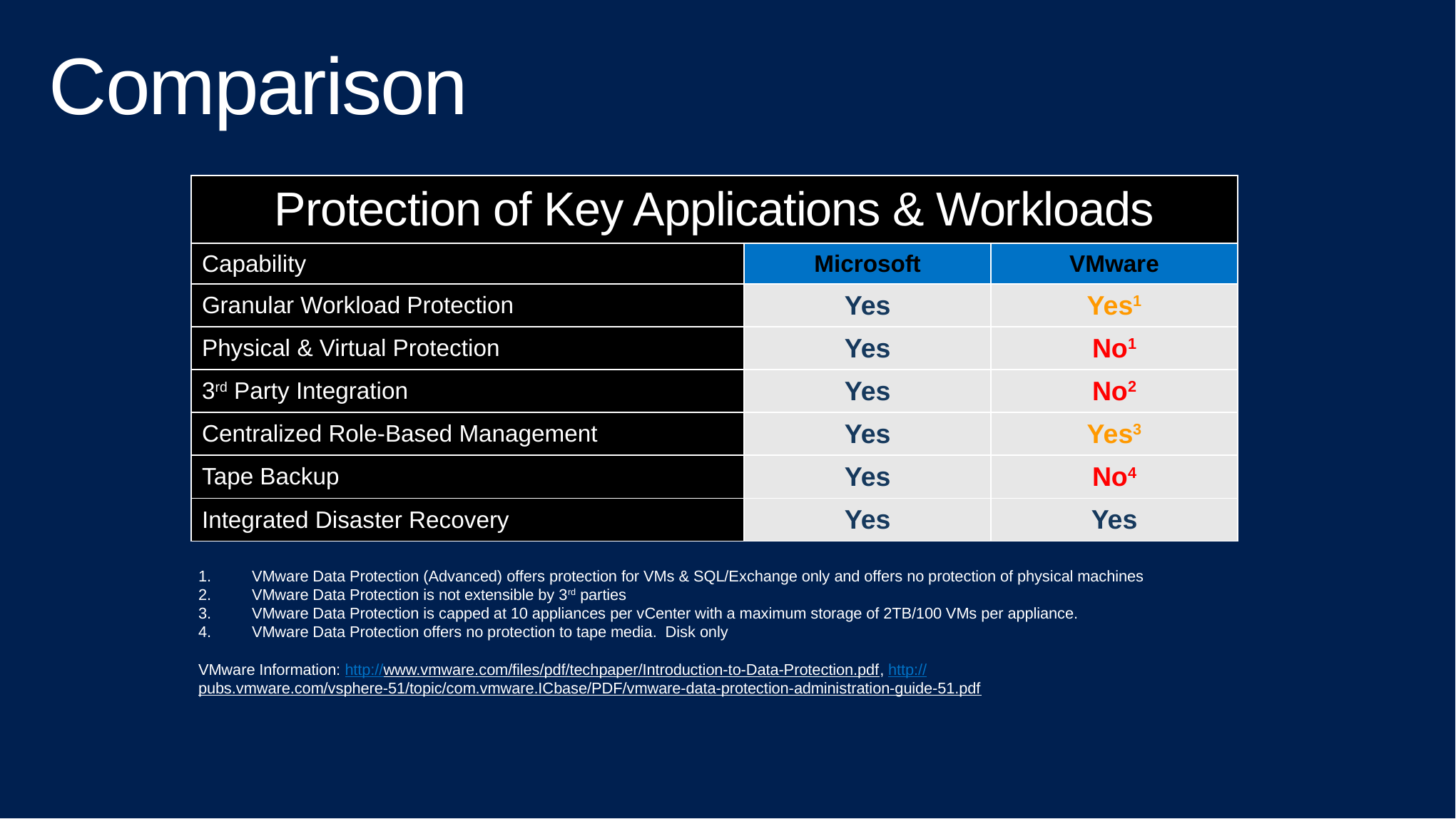

# Comparison
| Protection of Key Applications & Workloads |  |  |
| --- | --- | --- |
| Capability | Microsoft | VMware |
| Granular Workload Protection | Yes | Yes1 |
| Physical & Virtual Protection | Yes | No1 |
| 3rd Party Integration | Yes | No2 |
| Centralized Role-Based Management | Yes | Yes3 |
| Tape Backup | Yes | No4 |
| Integrated Disaster Recovery | Yes | Yes |
VMware Data Protection (Advanced) offers protection for VMs & SQL/Exchange only and offers no protection of physical machines
VMware Data Protection is not extensible by 3rd parties
VMware Data Protection is capped at 10 appliances per vCenter with a maximum storage of 2TB/100 VMs per appliance.
VMware Data Protection offers no protection to tape media.  Disk only

VMware Information: http://www.vmware.com/files/pdf/techpaper/Introduction-to-Data-Protection.pdf, http://pubs.vmware.com/vsphere-51/topic/com.vmware.ICbase/PDF/vmware-data-protection-administration-guide-51.pdf